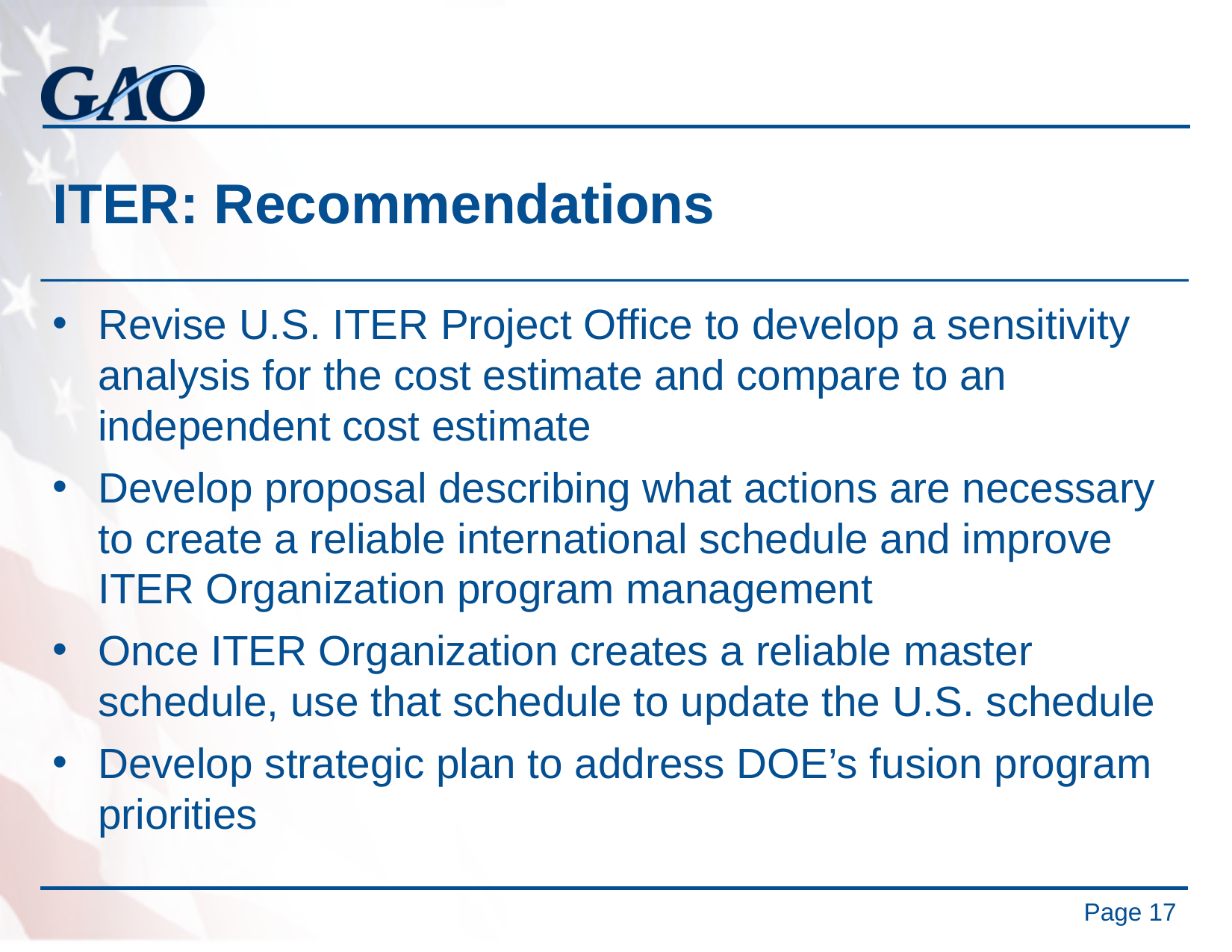

# ITER: Recommendations
Revise U.S. ITER Project Office to develop a sensitivity analysis for the cost estimate and compare to an independent cost estimate
Develop proposal describing what actions are necessary to create a reliable international schedule and improve ITER Organization program management
Once ITER Organization creates a reliable master schedule, use that schedule to update the U.S. schedule
Develop strategic plan to address DOE’s fusion program priorities

Page 17